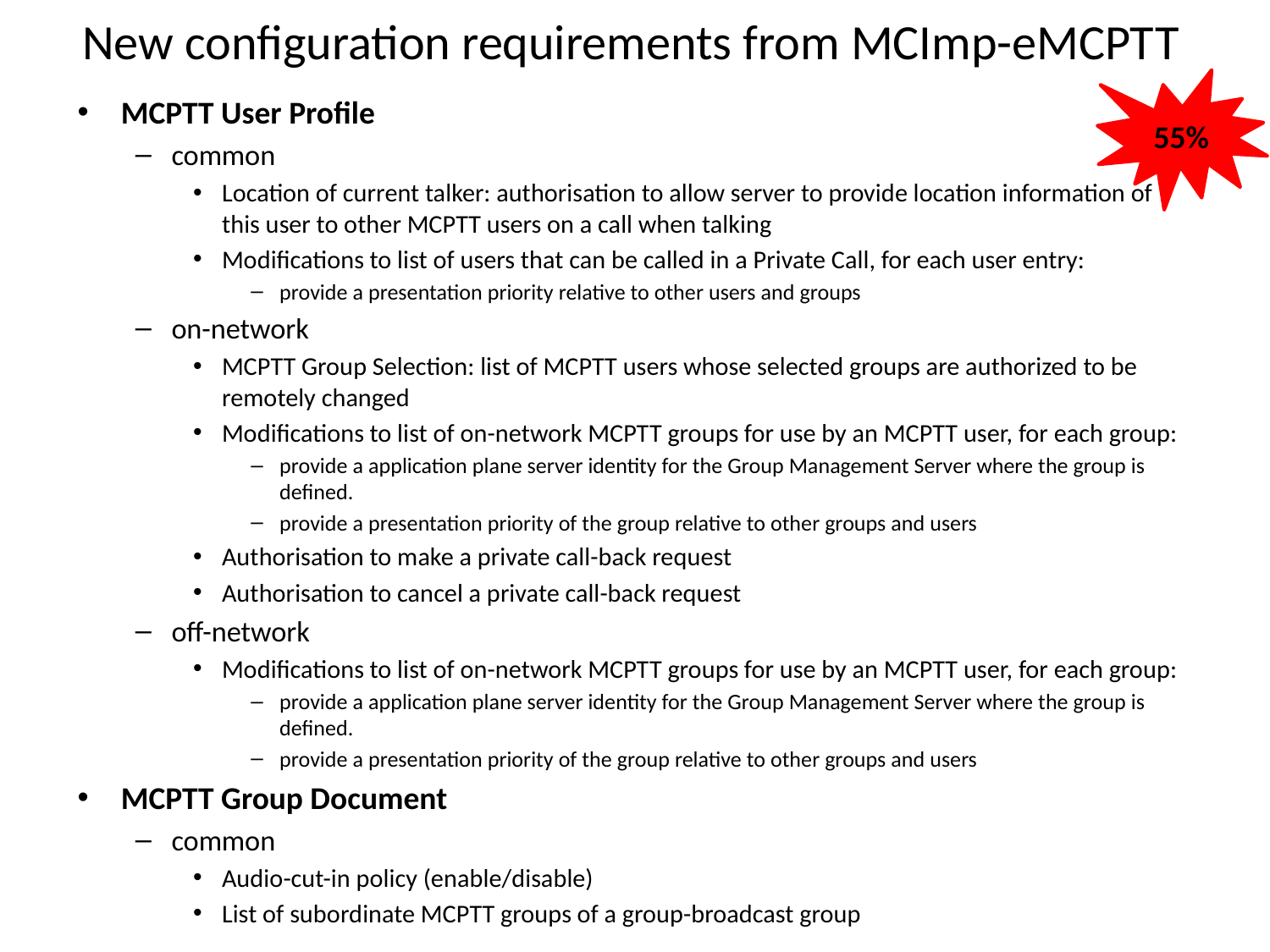

# New configuration requirements from MCImp-eMCPTT
55%
MCPTT User Profile
common
Location of current talker: authorisation to allow server to provide location information of this user to other MCPTT users on a call when talking
Modifications to list of users that can be called in a Private Call, for each user entry:
provide a presentation priority relative to other users and groups
on-network
MCPTT Group Selection: list of MCPTT users whose selected groups are authorized to be remotely changed
Modifications to list of on-network MCPTT groups for use by an MCPTT user, for each group:
provide a application plane server identity for the Group Management Server where the group is defined.
provide a presentation priority of the group relative to other groups and users
Authorisation to make a private call-back request
Authorisation to cancel a private call-back request
off-network
Modifications to list of on-network MCPTT groups for use by an MCPTT user, for each group:
provide a application plane server identity for the Group Management Server where the group is defined.
provide a presentation priority of the group relative to other groups and users
MCPTT Group Document
common
Audio-cut-in policy (enable/disable)
List of subordinate MCPTT groups of a group-broadcast group